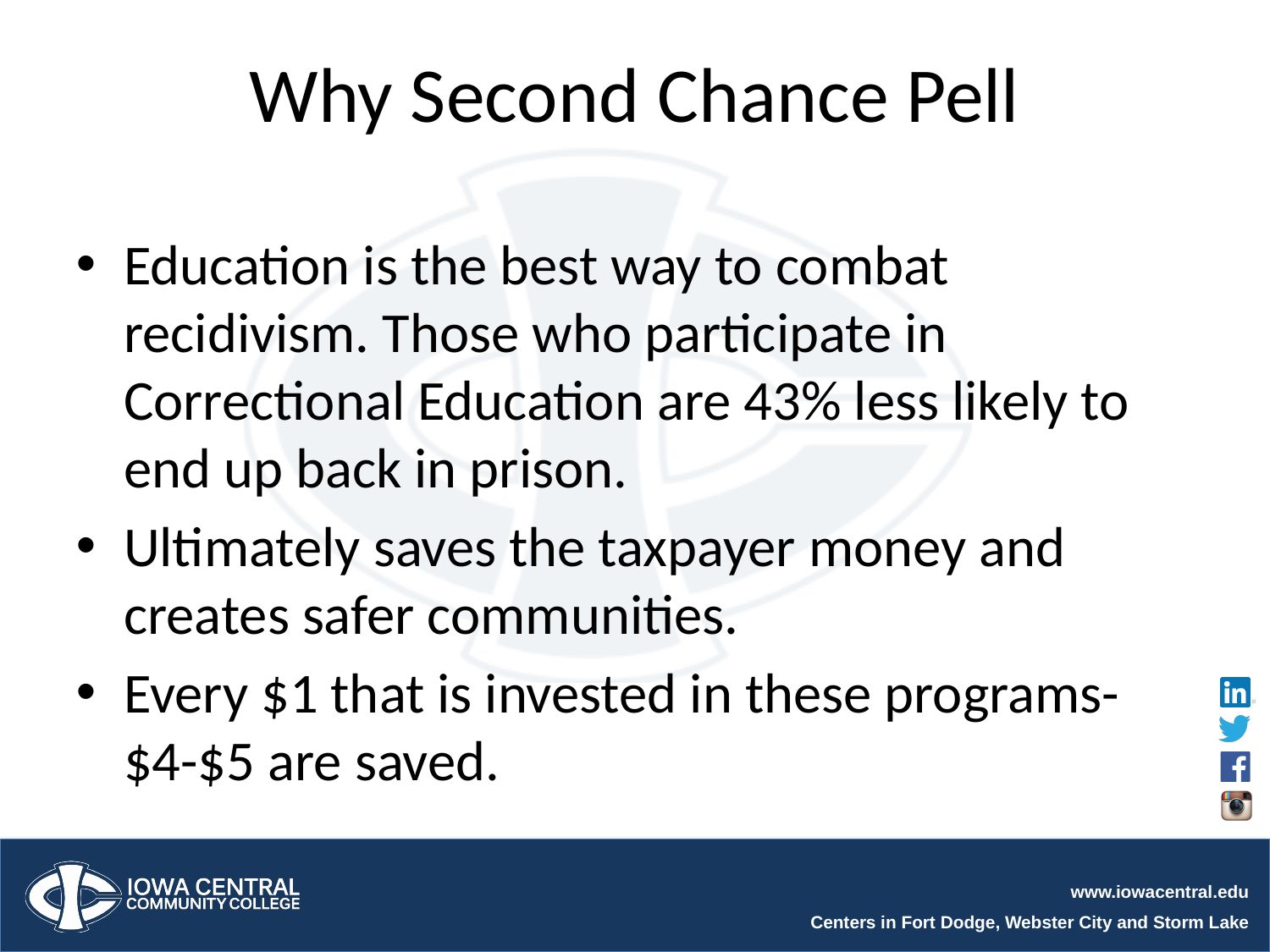

# Why Second Chance Pell
Education is the best way to combat recidivism. Those who participate in Correctional Education are 43% less likely to end up back in prison.
Ultimately saves the taxpayer money and creates safer communities.
Every $1 that is invested in these programs- $4-$5 are saved.